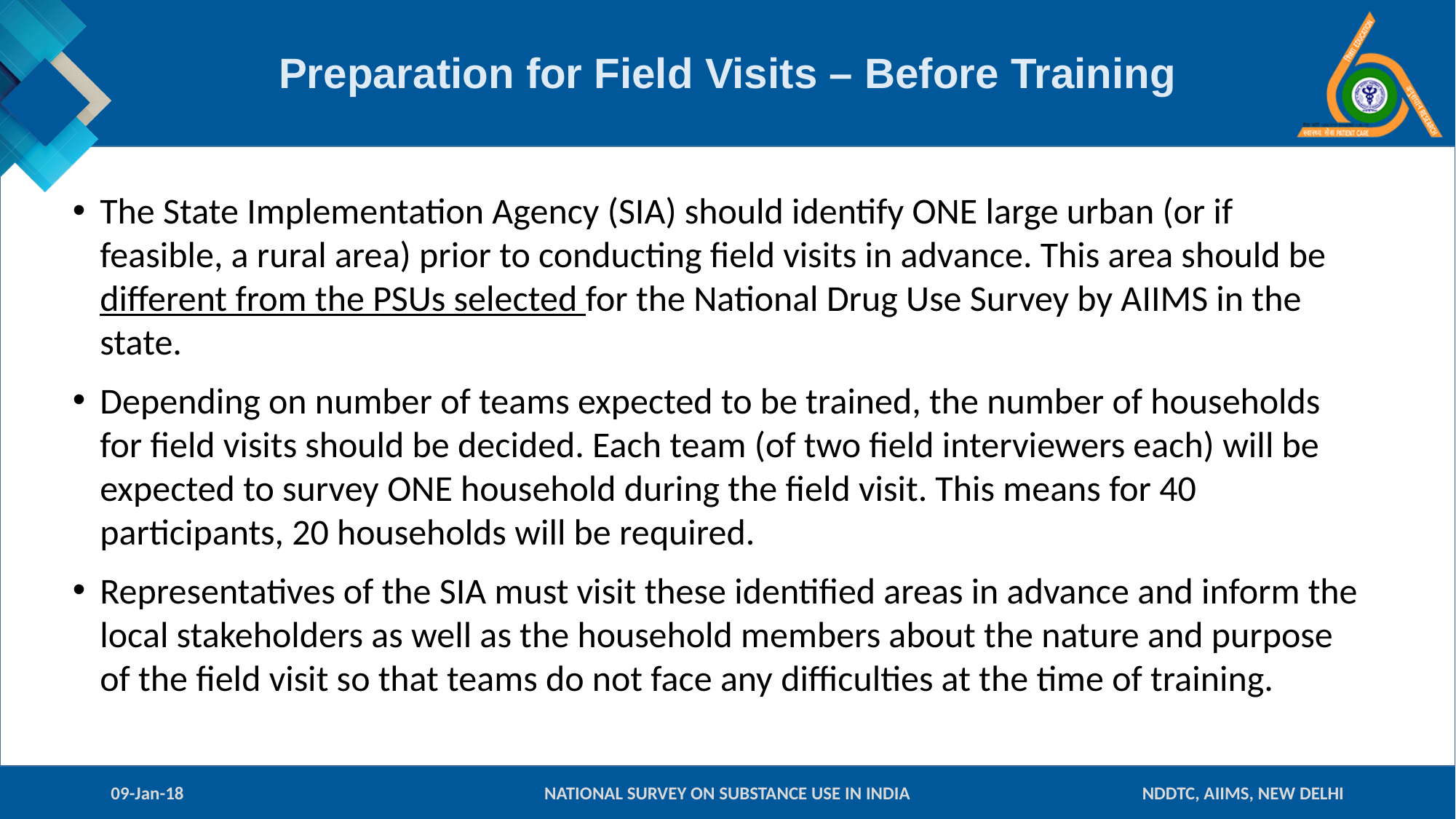

# Preparation for Field Visits – Before Training
The State Implementation Agency (SIA) should identify ONE large urban (or if feasible, a rural area) prior to conducting field visits in advance. This area should be different from the PSUs selected for the National Drug Use Survey by AIIMS in the state.
Depending on number of teams expected to be trained, the number of households for field visits should be decided. Each team (of two field interviewers each) will be expected to survey ONE household during the field visit. This means for 40 participants, 20 households will be required.
Representatives of the SIA must visit these identified areas in advance and inform the local stakeholders as well as the household members about the nature and purpose of the field visit so that teams do not face any difficulties at the time of training.
09-Jan-18
NATIONAL SURVEY ON SUBSTANCE USE IN INDIA
NDDTC, AIIMS, NEW DELHI